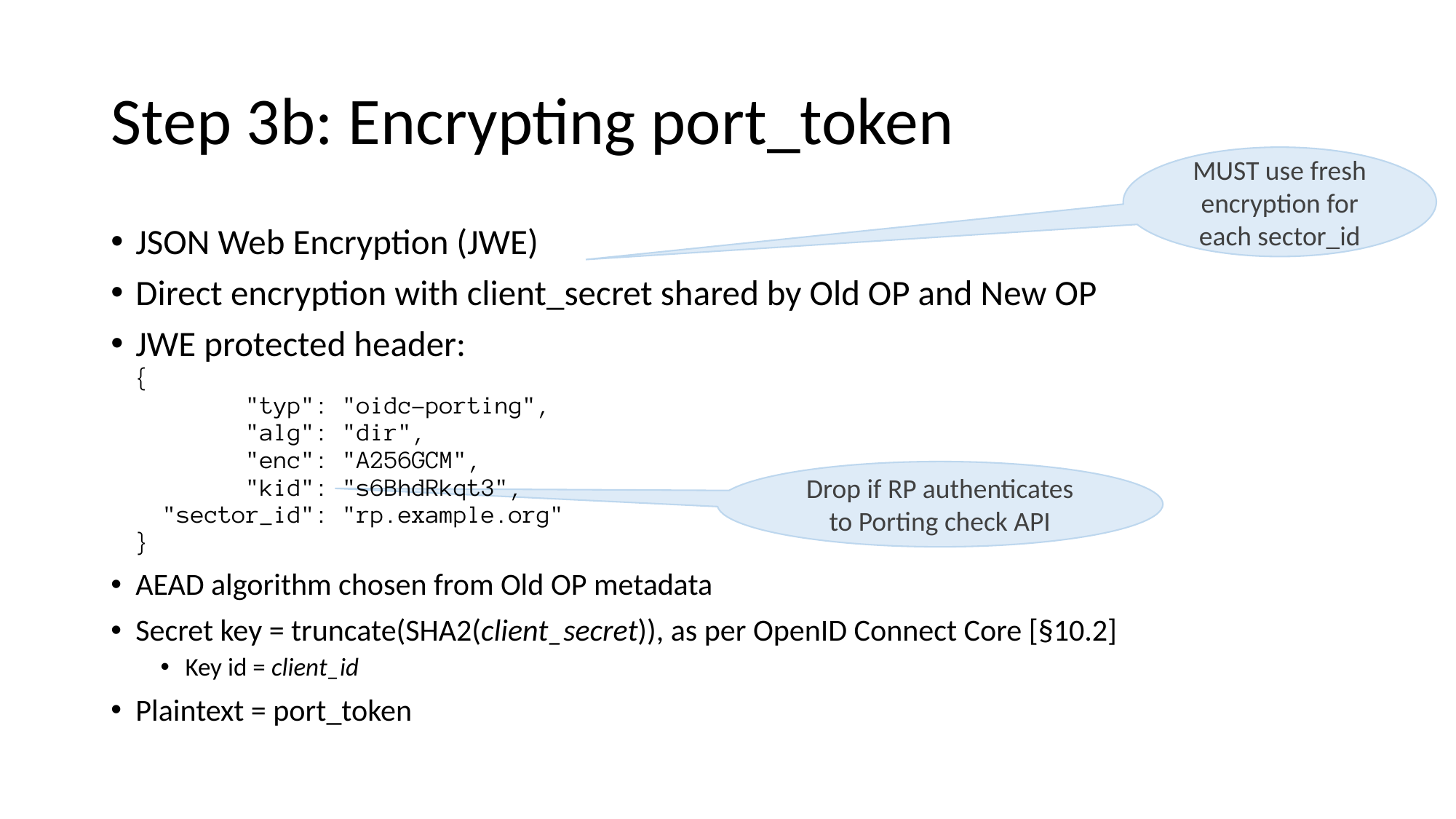

# Step 3b: Encrypting port_token
MUST use fresh encryption for each sector_id
JSON Web Encryption (JWE)
Direct encryption with client_secret shared by Old OP and New OP
JWE protected header:
{
        "typ": "oidc-porting",
        "alg": "dir",
        "enc": "A256GCM",
        "kid": "s6BhdRkqt3",
  "sector_id": "rp.example.org"
}
AEAD algorithm chosen from Old OP metadata
Secret key = truncate(SHA2(client_secret)), as per OpenID Connect Core [§10.2]
Key id = client_id
Plaintext = port_token
Drop if RP authenticates to Porting check API